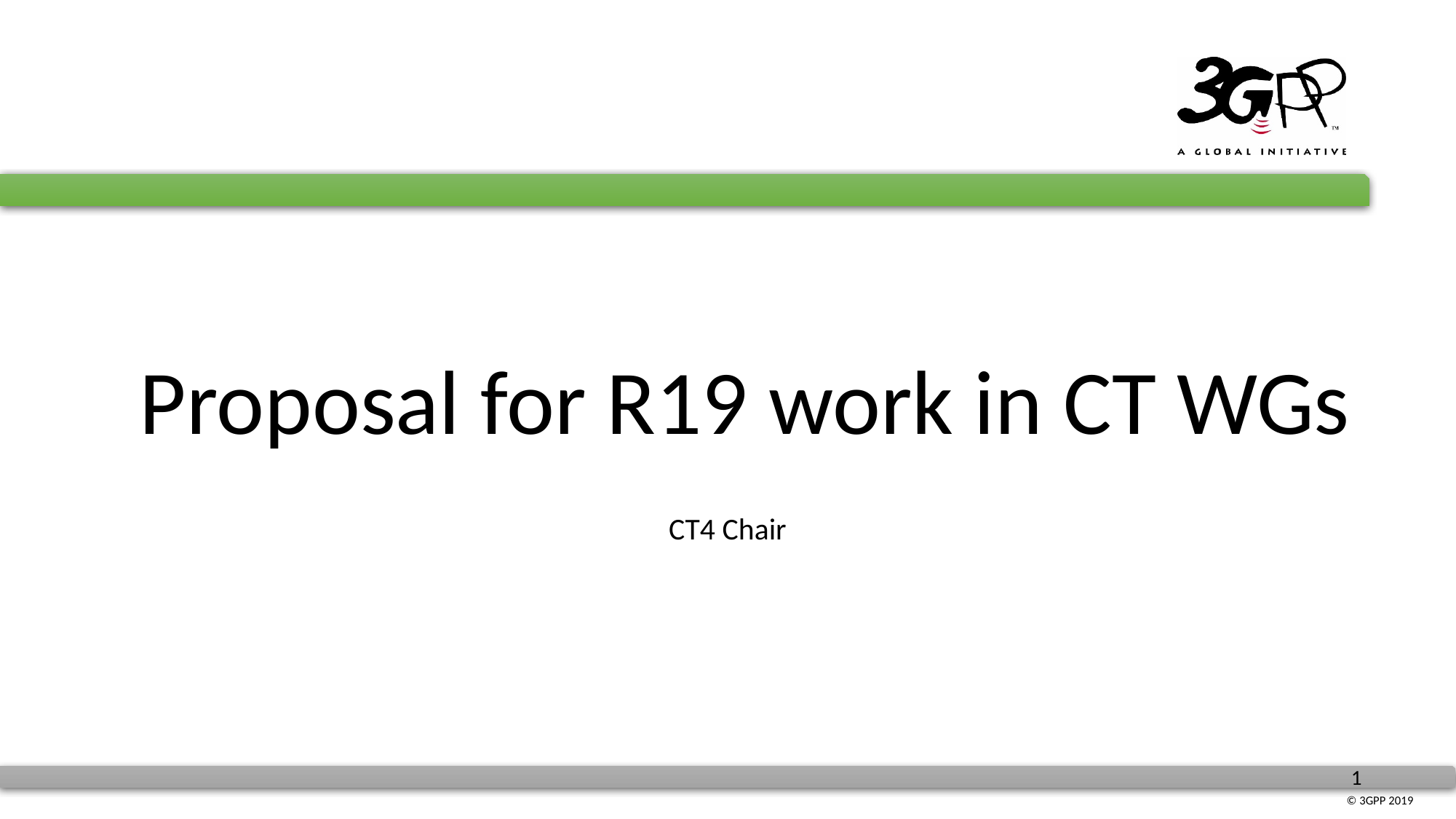

# Proposal for R19 work in CT WGs
CT4 Chair